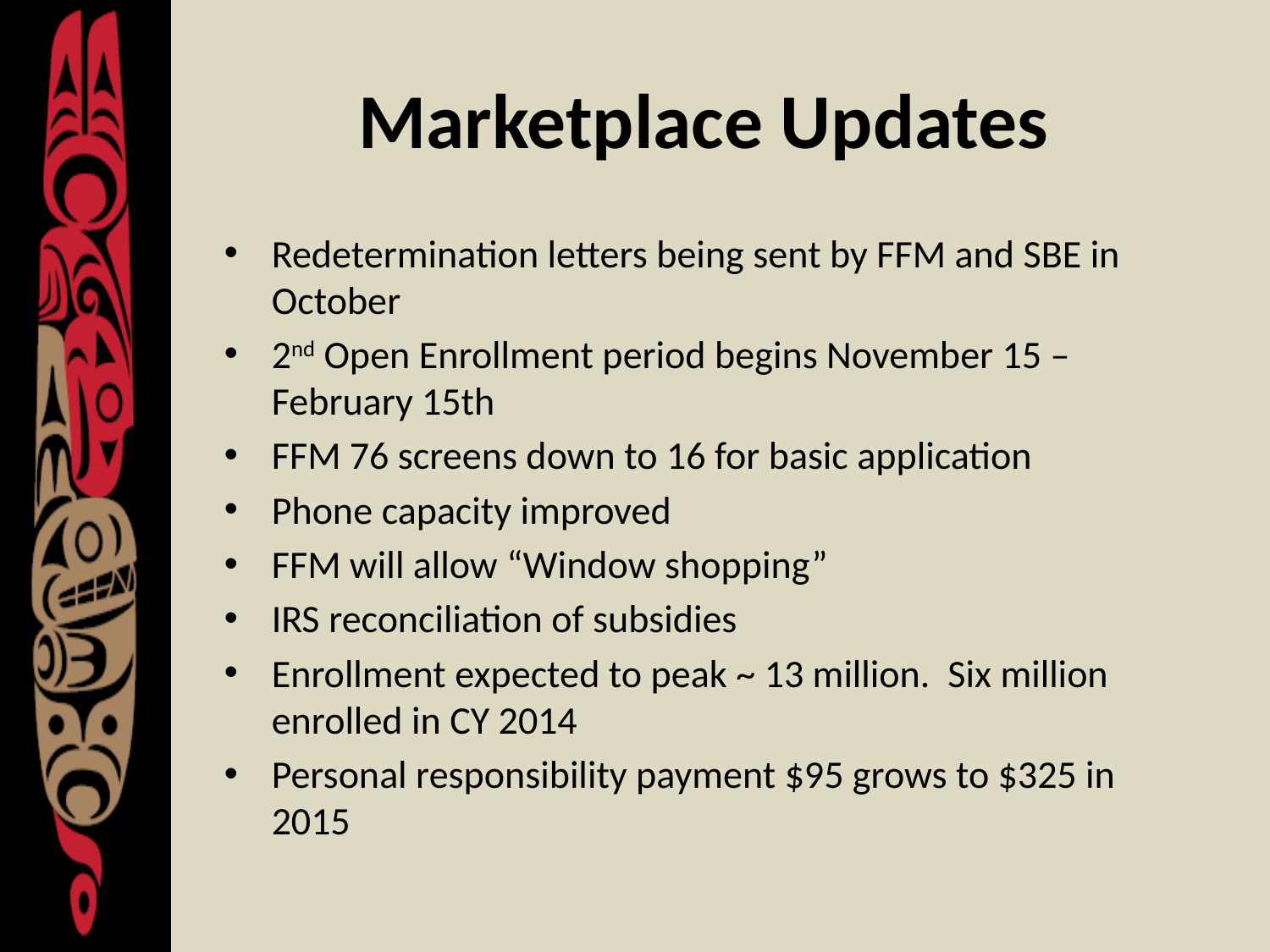

# Marketplace Updates
Redetermination letters being sent by FFM and SBE in October
2nd Open Enrollment period begins November 15 – February 15th
FFM 76 screens down to 16 for basic application
Phone capacity improved
FFM will allow “Window shopping”
IRS reconciliation of subsidies
Enrollment expected to peak ~ 13 million.  Six million enrolled in CY 2014
Personal responsibility payment $95 grows to $325 in 2015